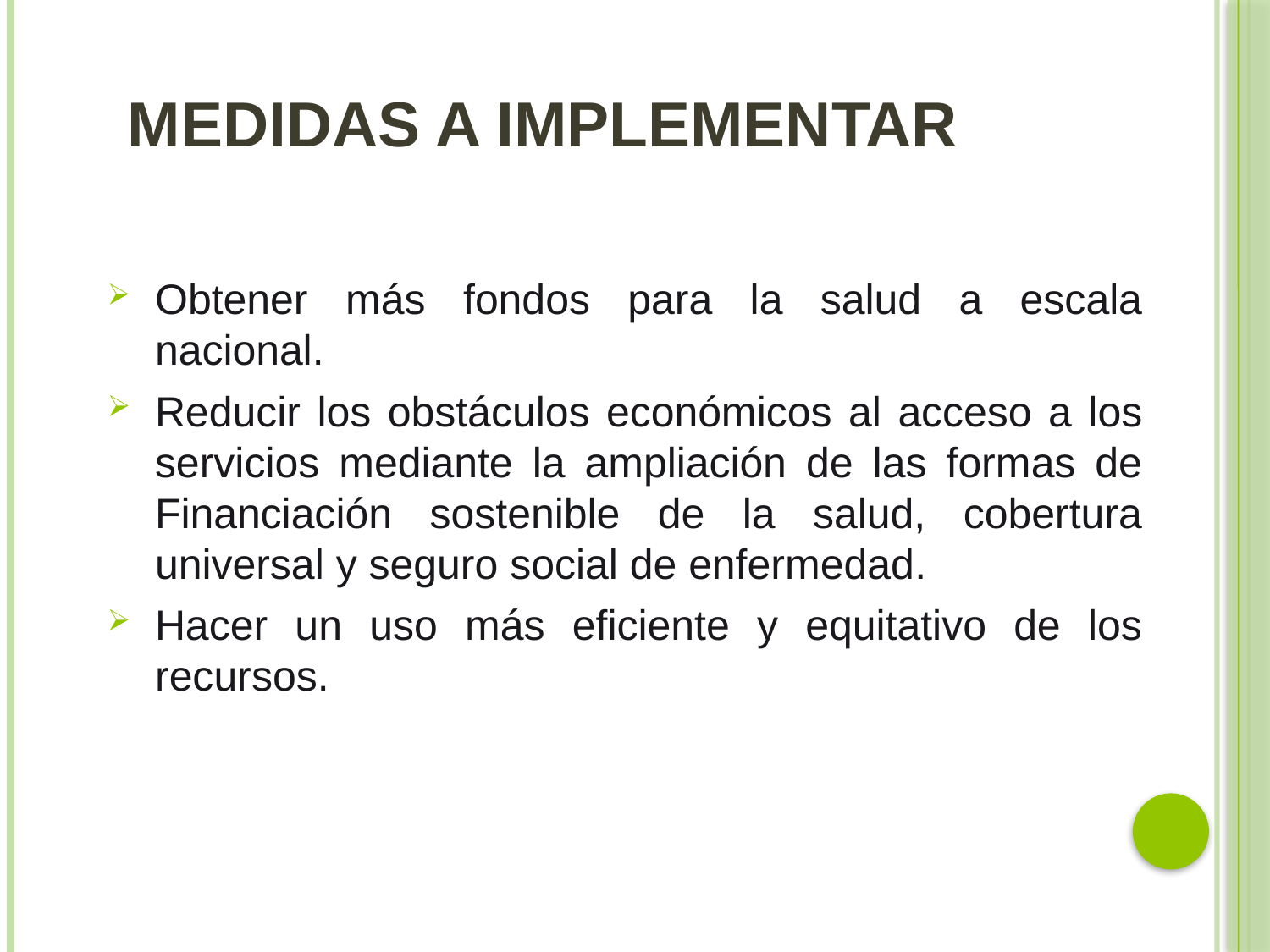

# Medidas a implementar
Obtener más fondos para la salud a escala nacional.
Reducir los obstáculos económicos al acceso a los servicios mediante la ampliación de las formas de Financiación sostenible de la salud, cobertura universal y seguro social de enfermedad.
Hacer un uso más eficiente y equitativo de los recursos.